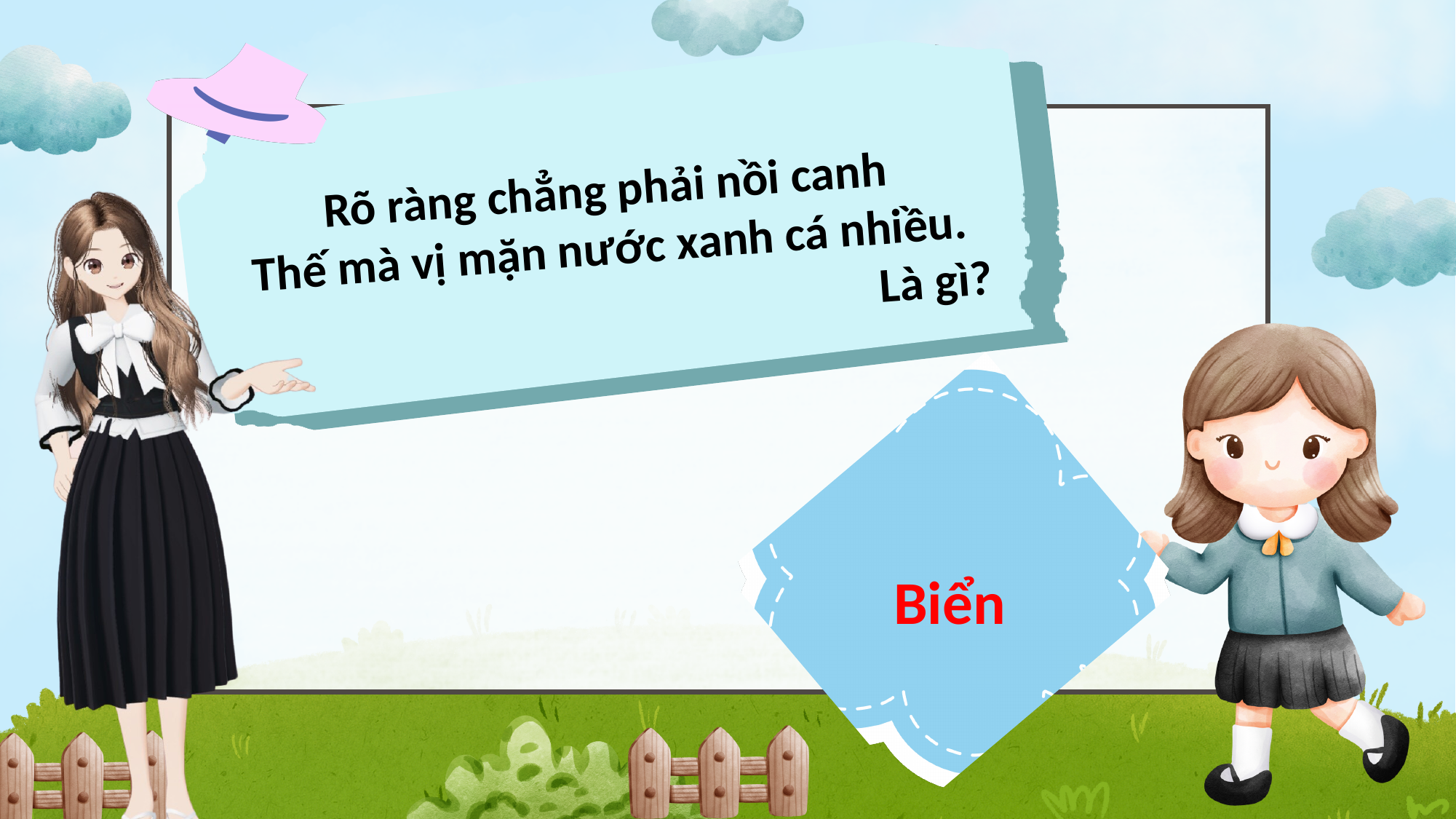

Rõ ràng chẳng phải nồi canh
Thế mà vị mặn nước xanh cá nhiều.
             Là gì?

Biển